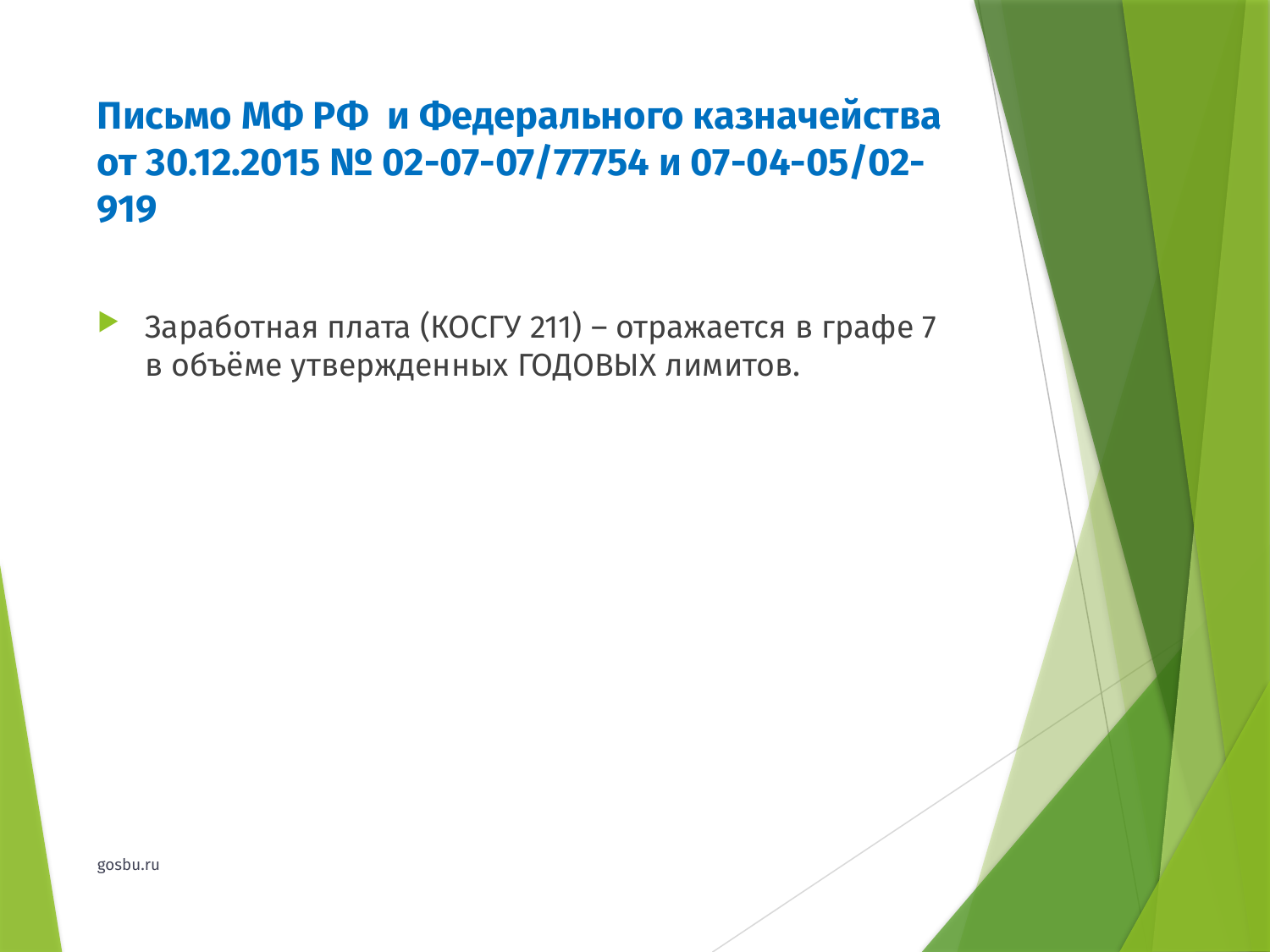

# Письмо МФ РФ  и Федерального казначейства от 30.12.2015 № 02-07-07/77754 и 07-04-05/02-919
Заработная плата (КОСГУ 211) – отражается в графе 7 в объёме утвержденных ГОДОВЫХ лимитов.
gosbu.ru